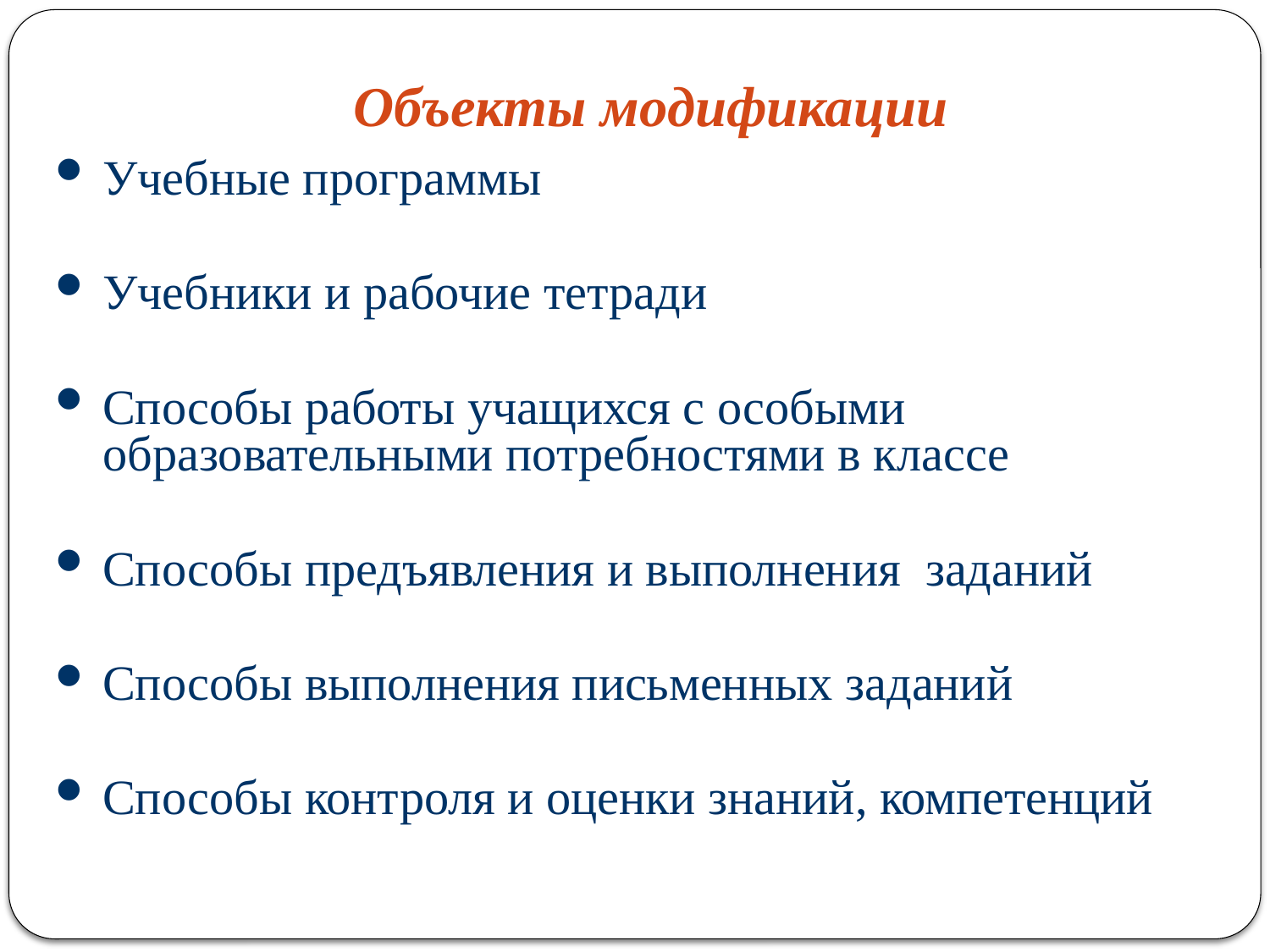

Объекты модификации
Учебные программы

Учебники и рабочие тетради

Способы работы учащихся с особыми образовательными потребностями в классе

Способы предъявления и выполнения  заданий

Способы выполнения письменных заданий

Способы контроля и оценки знаний, компетенций